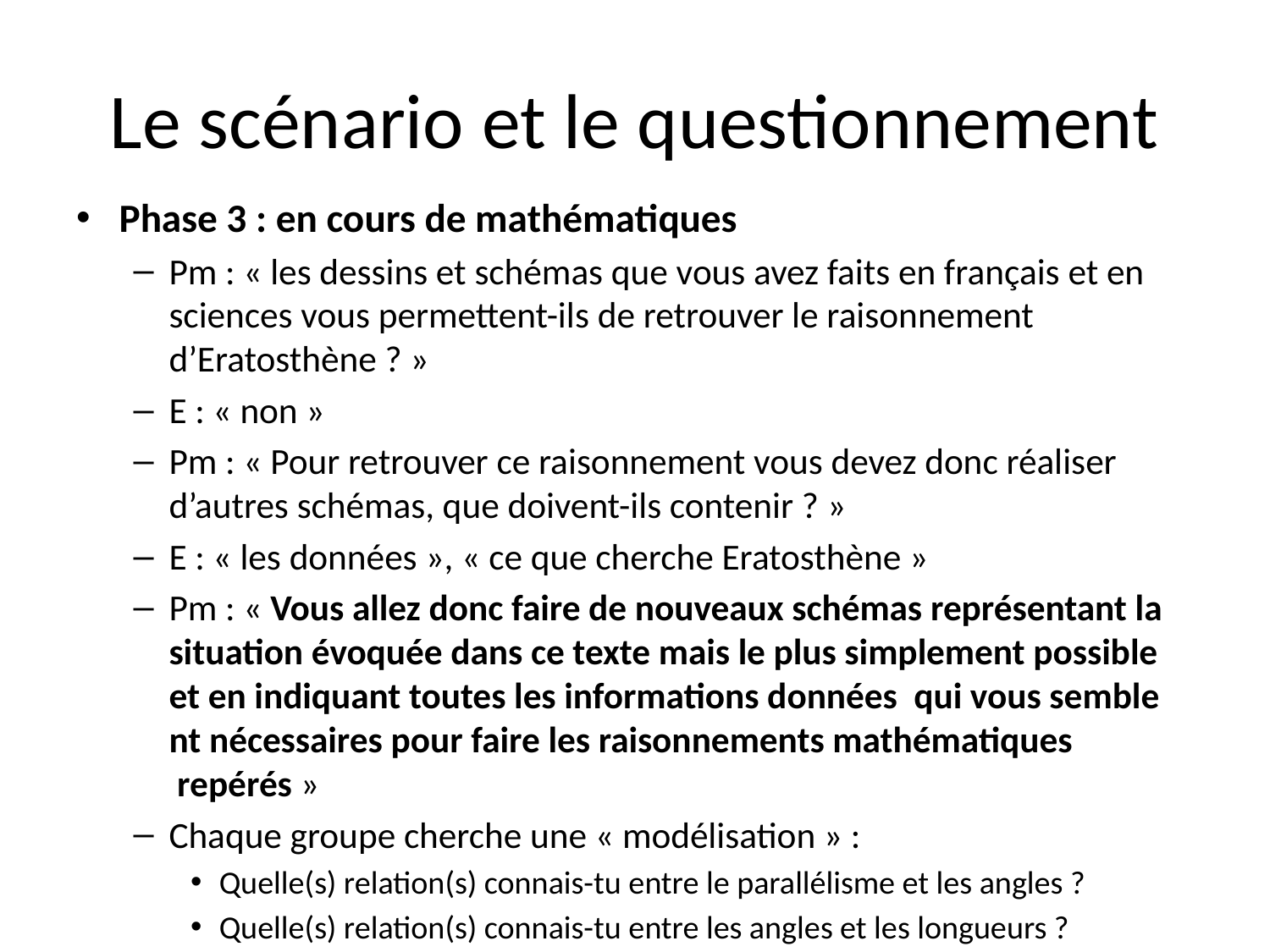

# Le scénario et le questionnement
Phase 3 : en cours de mathématiques
Pm : « les dessins et schémas que vous avez faits en français et en sciences vous permettent-ils de retrouver le raisonnement d’Eratosthène ? »
E : « non »
Pm : « Pour retrouver ce raisonnement vous devez donc réaliser d’autres schémas, que doivent-ils contenir ? »
E : « les données », « ce que cherche Eratosthène »
Pm : « Vous allez donc faire de nouveaux schémas représentant la situation évoquée dans ce texte mais le plus simplement possible  et en indiquant toutes les informations données  qui vous semble nt nécessaires pour faire les raisonnements mathématiques  repérés »
Chaque groupe cherche une « modélisation » :
Quelle(s) relation(s) connais-tu entre le parallélisme et les angles ?
Quelle(s) relation(s) connais-tu entre les angles et les longueurs ?